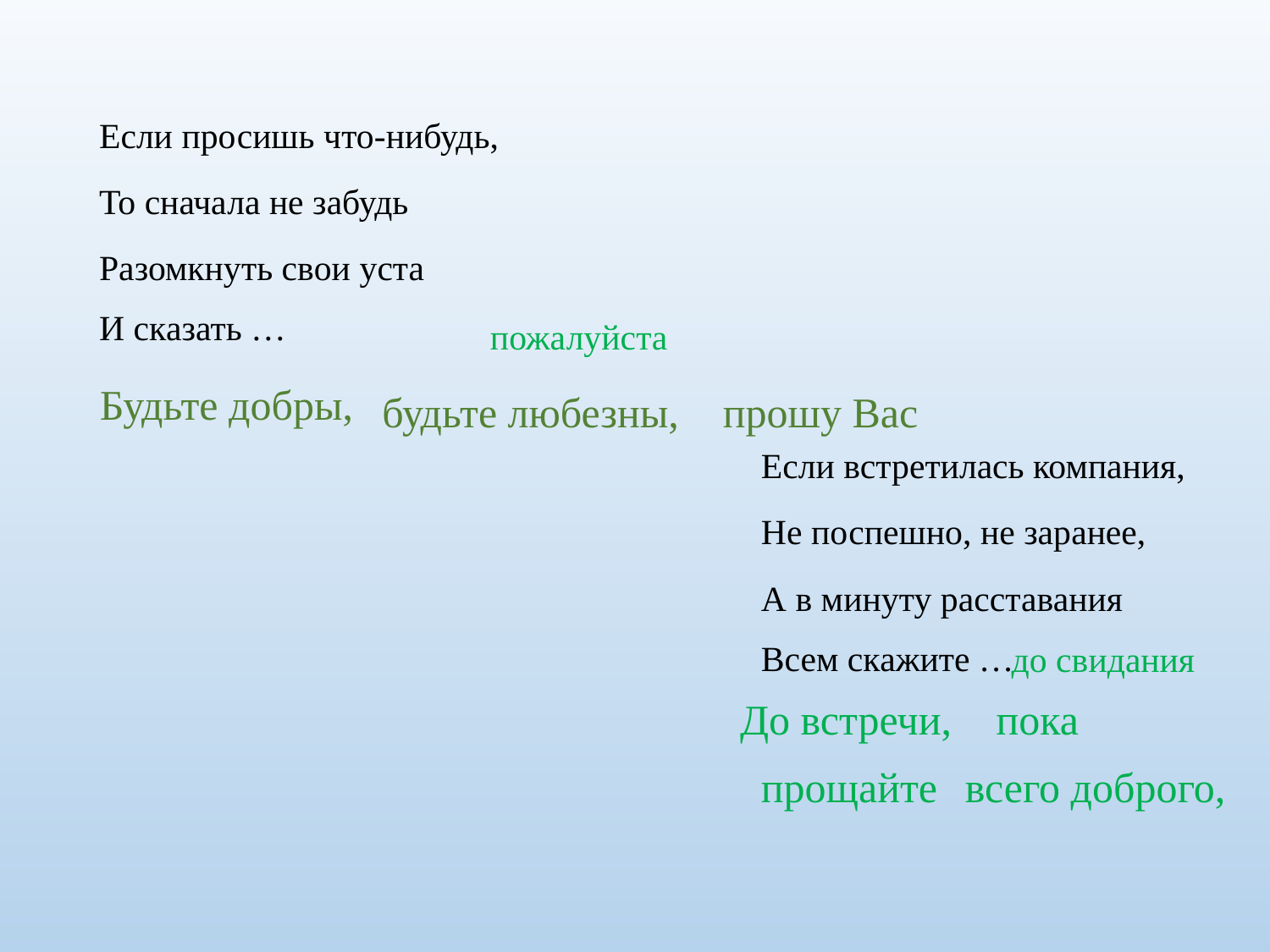

Если просишь что-нибудь,
    То сначала не забудь
    Разомкнуть свои уста
    И сказать …
#
пожалуйста
Будьте добры,
будьте любезны,
прошу Вас
Если встретилась компания,
Не поспешно, не заранее,
А в минуту расставания
Всем скажите …
до свидания
пока
До встречи,
всего доброго,
прощайте